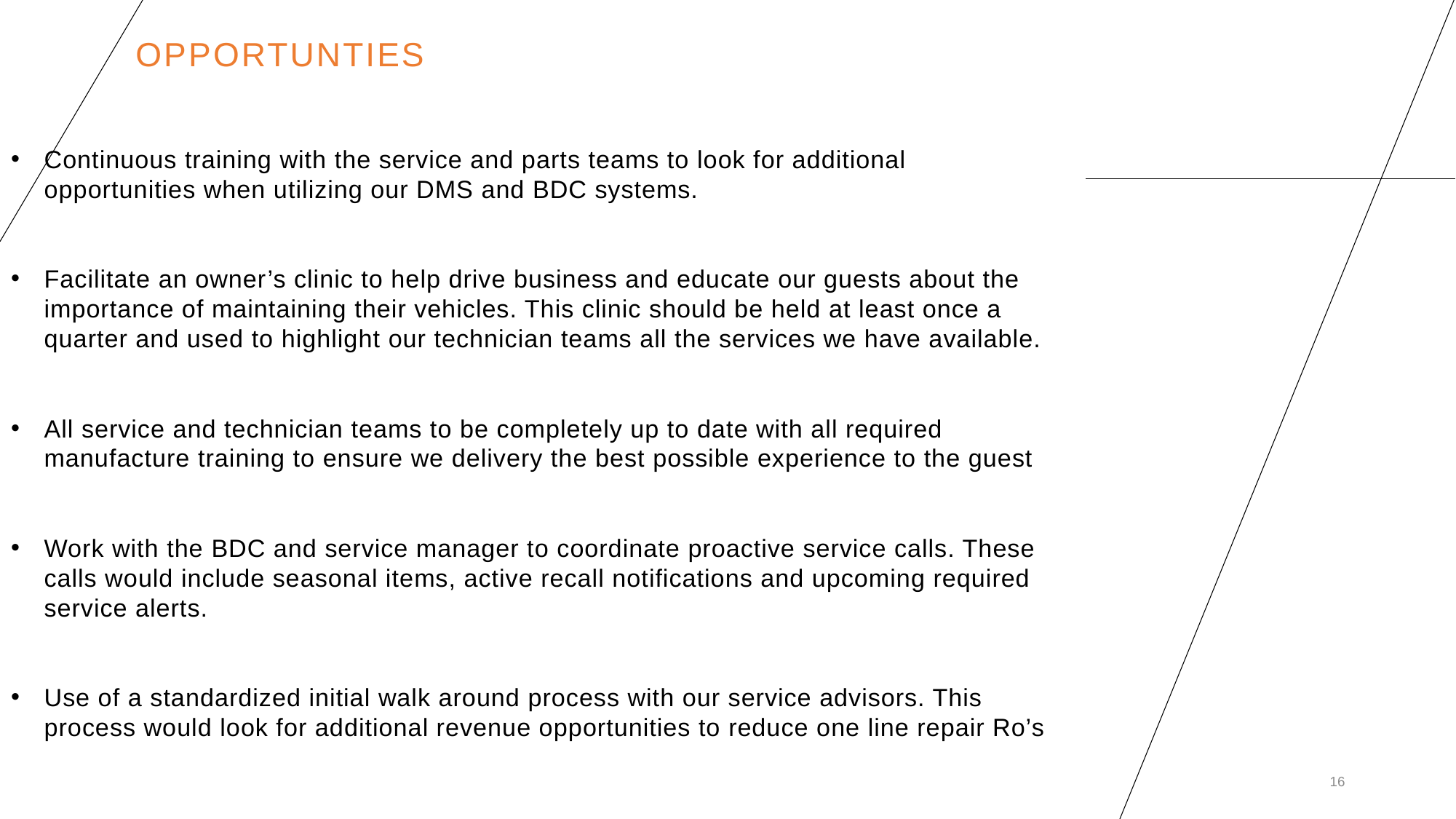

# OPPORTUNTIES

Continuous training with the service and parts teams to look for additional opportunities when utilizing our DMS and BDC systems.

Facilitate an owner’s clinic to help drive business and educate our guests about the importance of maintaining their vehicles. This clinic should be held at least once a quarter and used to highlight our technician teams all the services we have available.

All service and technician teams to be completely up to date with all required manufacture training to ensure we delivery the best possible experience to the guest

Work with the BDC and service manager to coordinate proactive service calls. These calls would include seasonal items, active recall notifications and upcoming required service alerts.

Use of a standardized initial walk around process with our service advisors. This process would look for additional revenue opportunities to reduce one line repair Ro’s

16